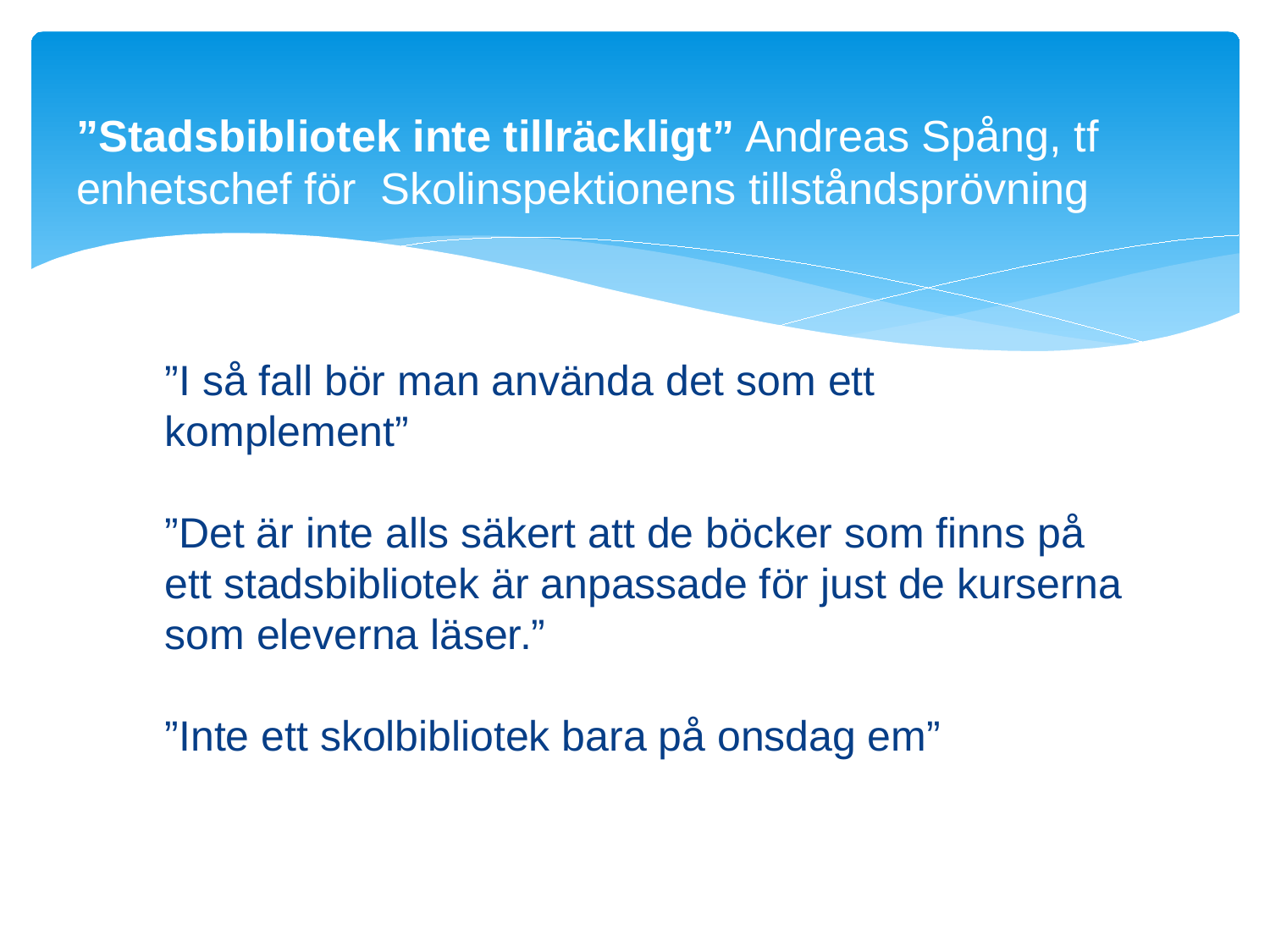

# ”Stadsbibliotek inte tillräckligt” Andreas Spång, tf enhetschef för  Skolinspektionens tillståndsprövning

”I så fall bör man använda det som ett komplement”

”Det är inte alls säkert att de böcker som finns på ett stadsbibliotek är anpassade för just de kurserna som eleverna läser.”
”Inte ett skolbibliotek bara på onsdag em”